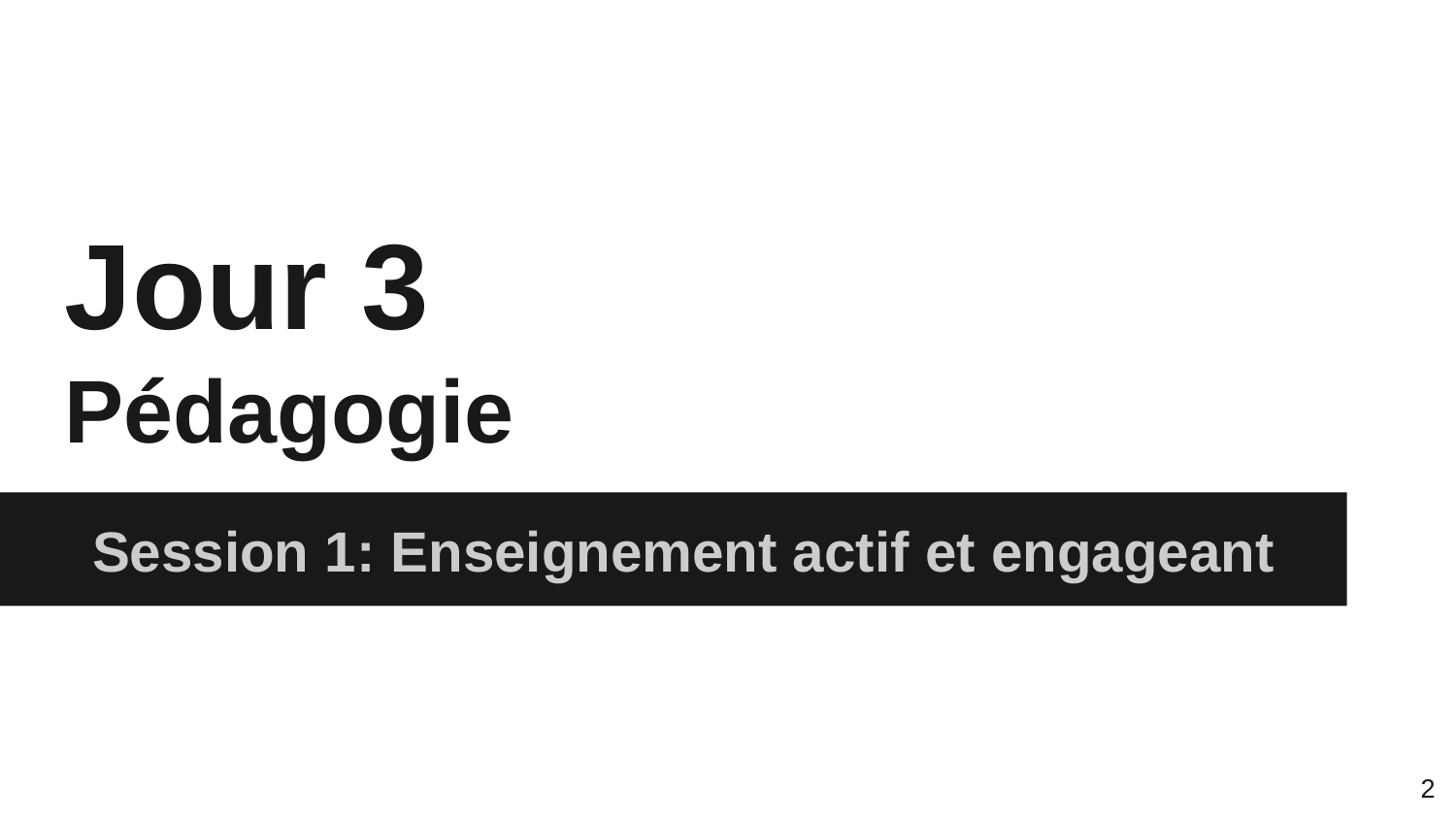

# Jour 3
Pédagogie
Session 1: Enseignement actif et engageant
2